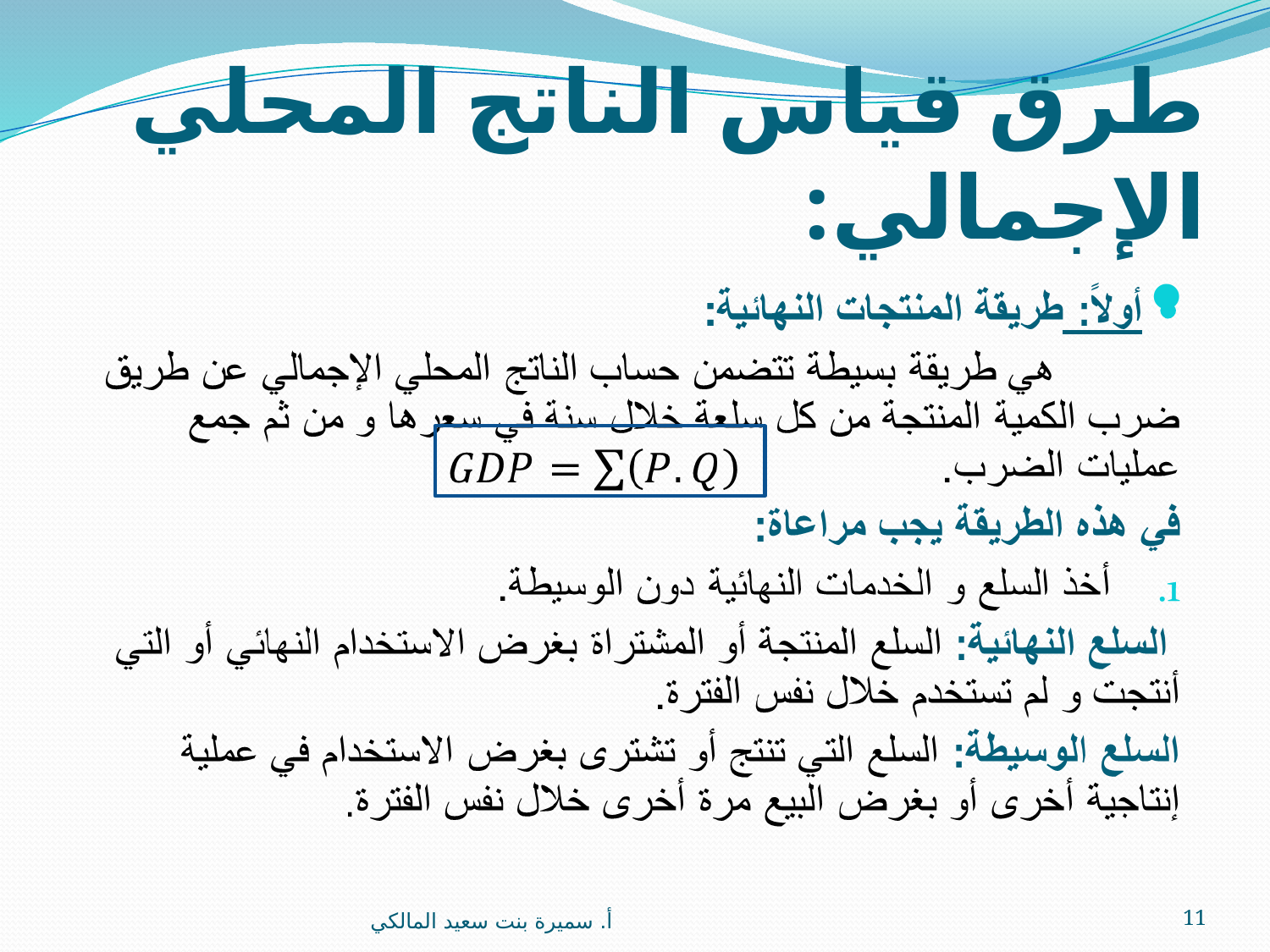

# طرق قياس الناتج المحلي الإجمالي:

أ. سميرة بنت سعيد المالكي
11